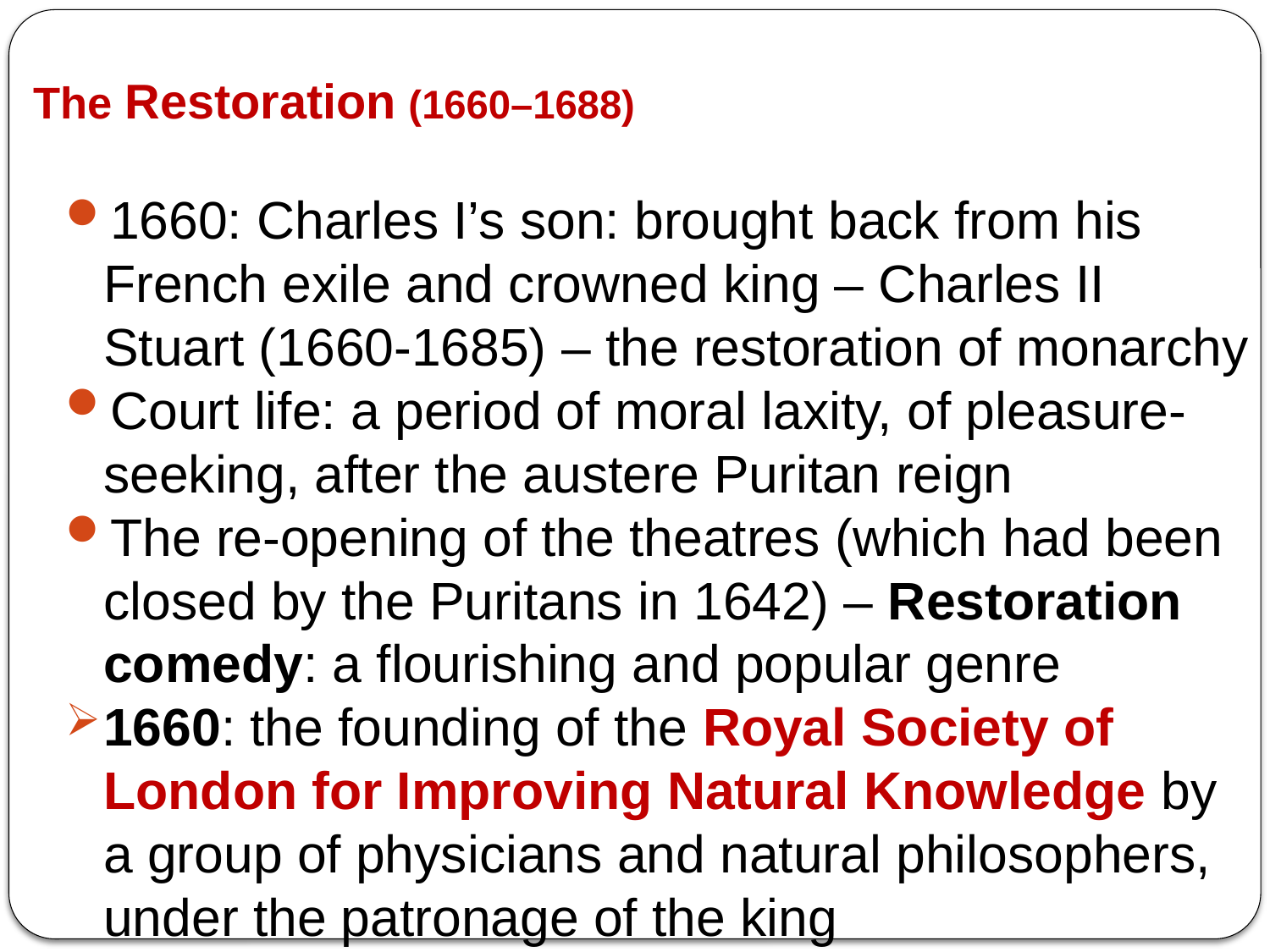

# The Restoration (1660–1688)
1660: Charles I’s son: brought back from his French exile and crowned king – Charles II Stuart (1660-1685) – the restoration of monarchy
Court life: a period of moral laxity, of pleasure-seeking, after the austere Puritan reign
The re-opening of the theatres (which had been closed by the Puritans in 1642) – Restoration comedy: a flourishing and popular genre
1660: the founding of the Royal Society of London for Improving Natural Knowledge by a group of physicians and natural philosophers, under the patronage of the king